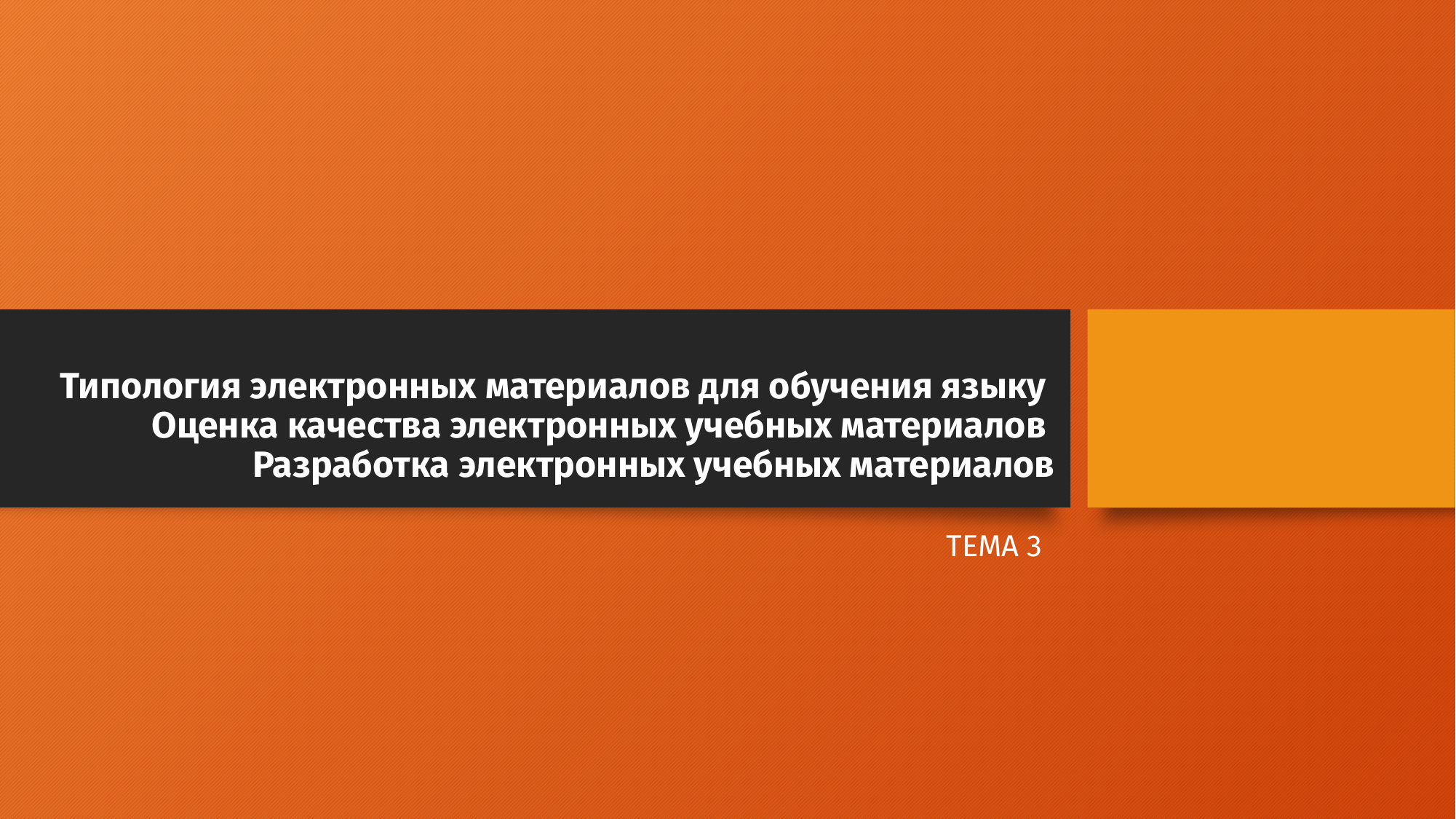

# Типология электронных материалов для обучения языку Оценка качества электронных учебных материалов Разработка электронных учебных материалов
ТЕМА 3